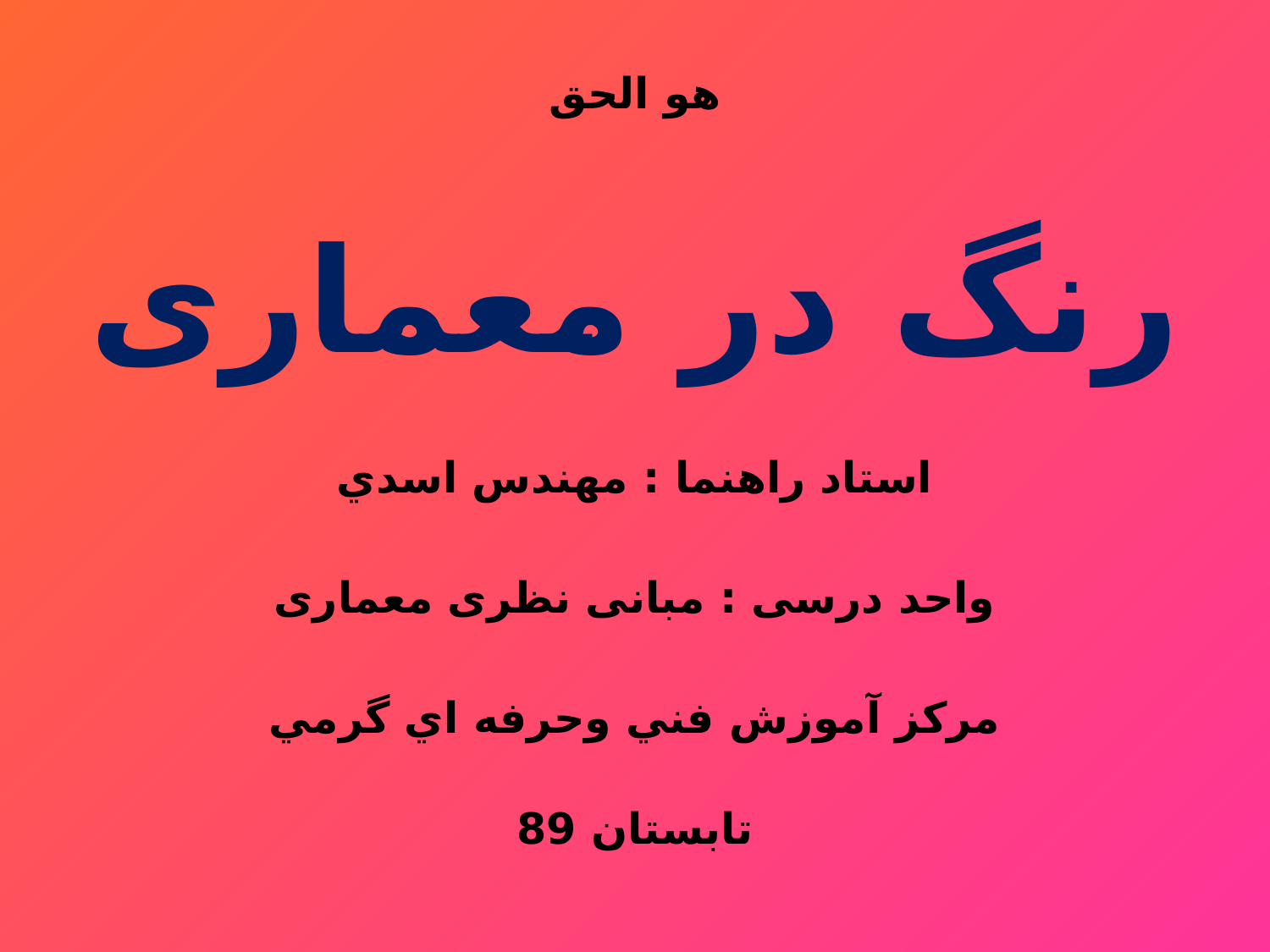

هو الحق

رنگ در معماری

استاد راهنما : مهندس اسدي

واحد درسی : مبانی نظری معماری

مركز آموزش فني وحرفه اي گرمي
                                                                                   تابستان 89